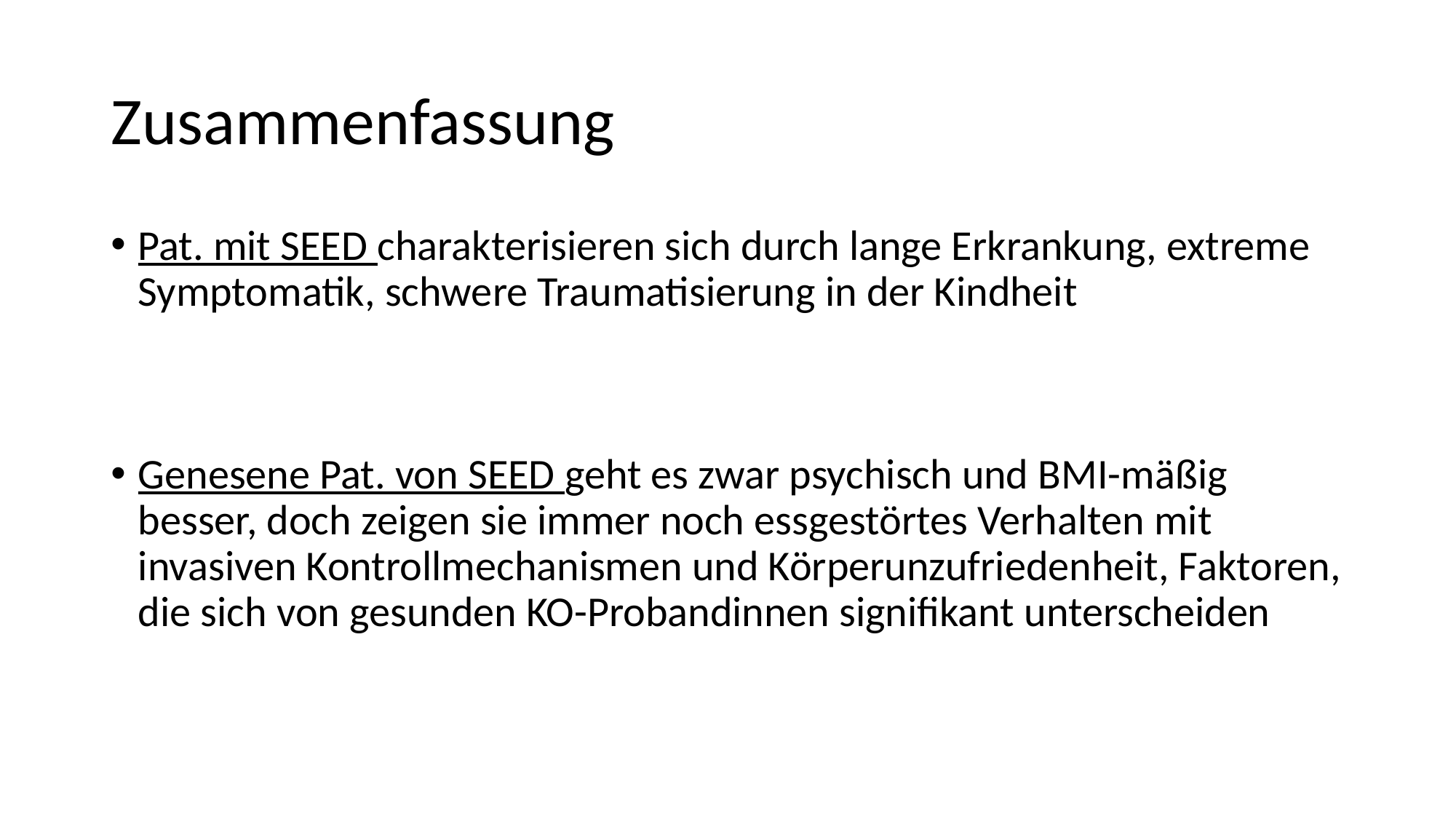

# Zusammenfassung
Pat. mit SEED charakterisieren sich durch lange Erkrankung, extreme Symptomatik, schwere Traumatisierung in der Kindheit

Genesene Pat. von SEED geht es zwar psychisch und BMI-mäßig besser, doch zeigen sie immer noch essgestörtes Verhalten mit invasiven Kontrollmechanismen und Körperunzufriedenheit, Faktoren, die sich von gesunden KO-Probandinnen signifikant unterscheiden